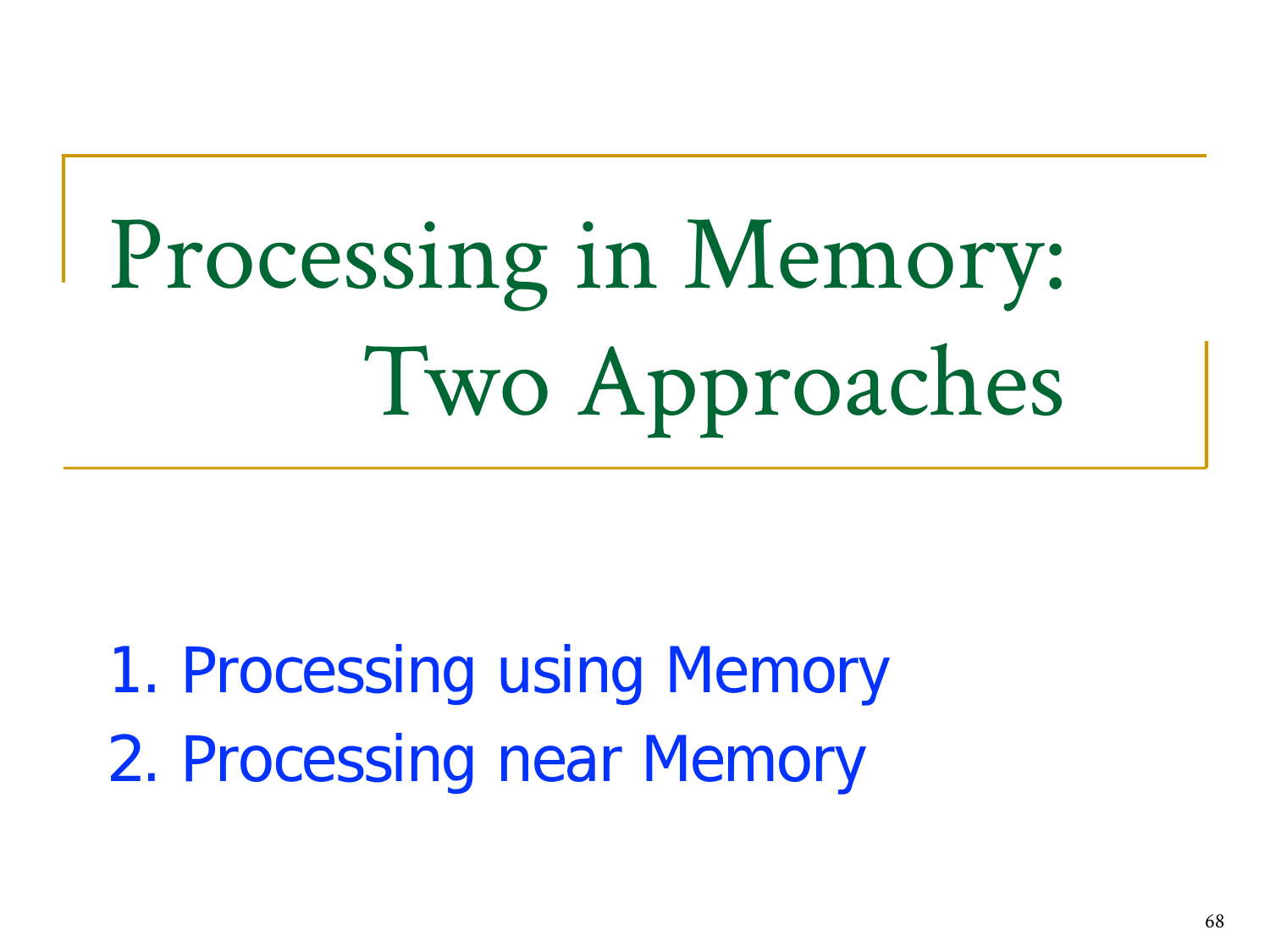

# Processing in Memory: Two Approaches
1. Processing using Memory
2. Processing near Memory
68